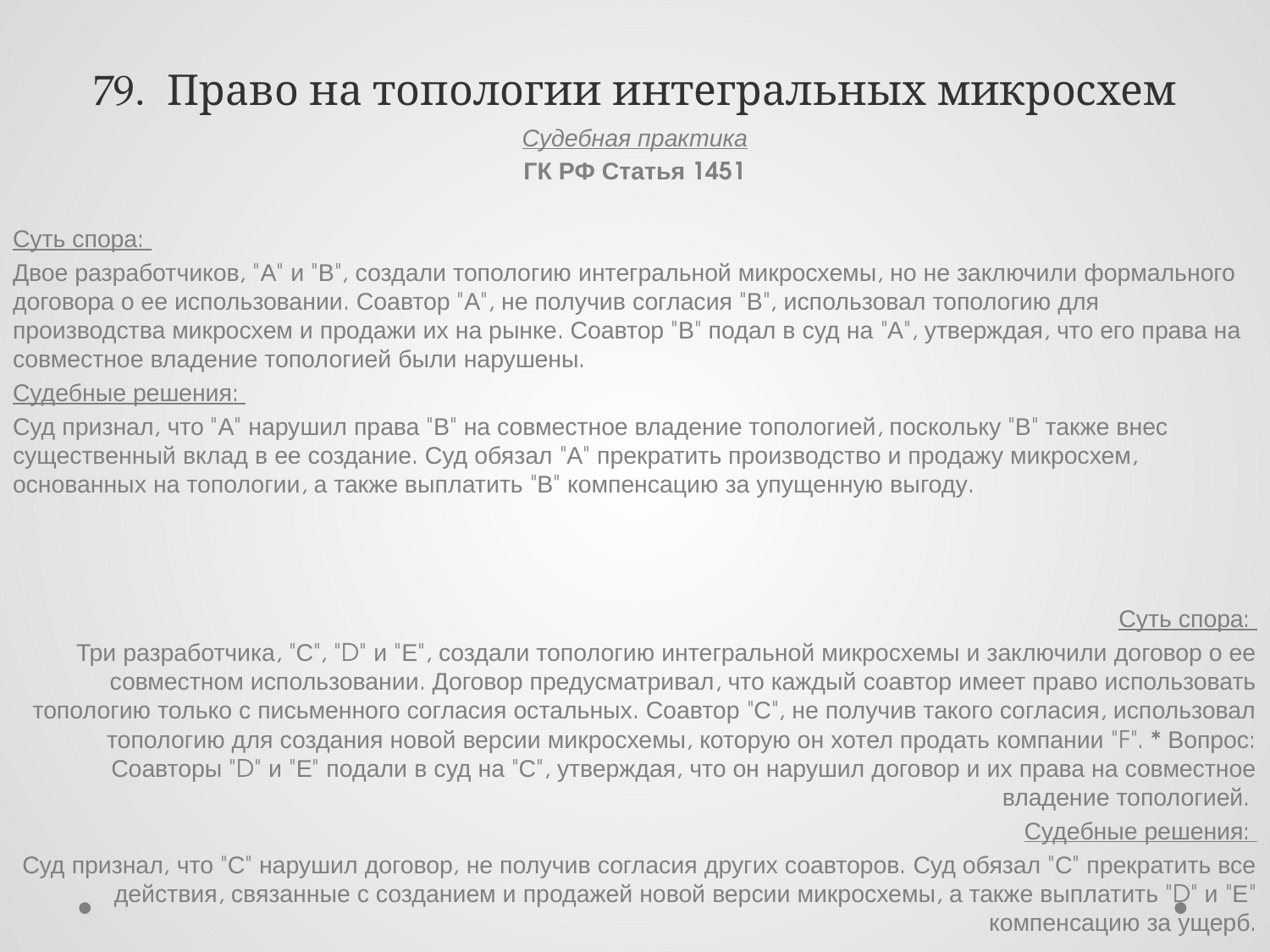

# 79.  Право на топологии интегральных микросхем
Судебная практика
ГК РФ Статья 1451

Суть спора:
Двое разработчиков, "А" и "В", создали топологию интегральной микросхемы, но не заключили формального договора о ее использовании. Соавтор "А", не получив согласия "В", использовал топологию для производства микросхем и продажи их на рынке. Соавтор "В" подал в суд на "А", утверждая, что его права на совместное владение топологией были нарушены.
Судебные решения:
Суд признал, что "А" нарушил права "В" на совместное владение топологией, поскольку "В" также внес существенный вклад в ее создание. Суд обязал "А" прекратить производство и продажу микросхем, основанных на топологии, а также выплатить "В" компенсацию за упущенную выгоду.

Суть спора:
Три разработчика, "С", "D" и "Е", создали топологию интегральной микросхемы и заключили договор о ее совместном использовании. Договор предусматривал, что каждый соавтор имеет право использовать топологию только с письменного согласия остальных. Соавтор "С", не получив такого согласия, использовал топологию для создания новой версии микросхемы, которую он хотел продать компании "F". * Вопрос: Соавторы "D" и "Е" подали в суд на "С", утверждая, что он нарушил договор и их права на совместное владение топологией.
Судебные решения:
Суд признал, что "С" нарушил договор, не получив согласия других соавторов. Суд обязал "С" прекратить все действия, связанные с созданием и продажей новой версии микросхемы, а также выплатить "D" и "Е" компенсацию за ущерб.